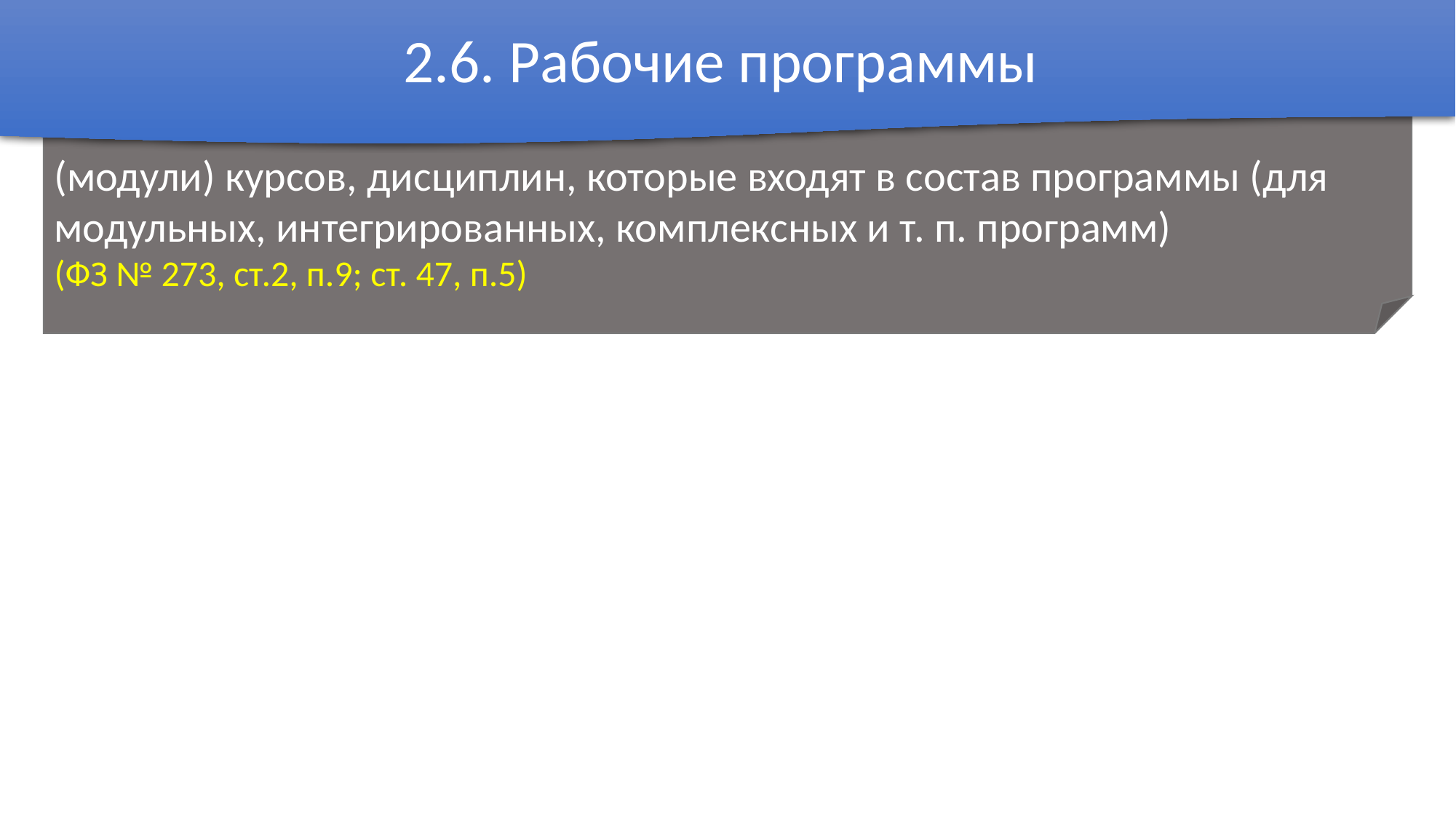

2.6. Рабочие программы

(модули) курсов, дисциплин, которые входят в состав программы (для модульных, интегрированных, комплексных и т. п. программ)
(ФЗ № 273, ст.2, п.9; ст. 47, п.5)